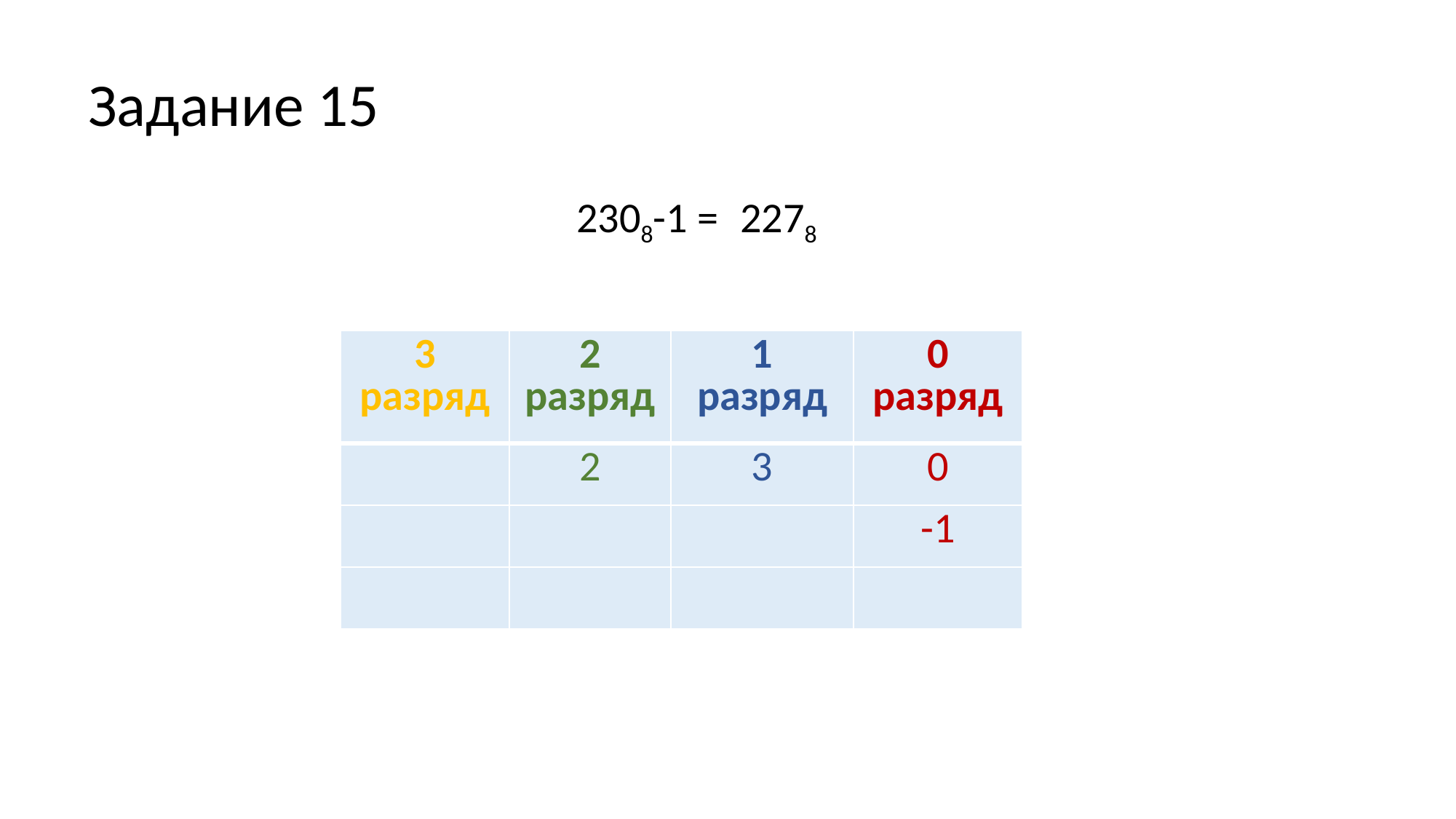

# Задание 15
2308-1 =
2278
| 3 разряд | 2 разряд | 1 разряд | 0 разряд |
| --- | --- | --- | --- |
|  | 2 | 2 | 8 |
|  |  |  | -1 |
|  |  |  |  |
| 3 разряд | 2 разряд | 1 разряд | 0 разряд |
| --- | --- | --- | --- |
|  | 2 | 2 | 8 |
|  |  |  | -1 |
|  | 2 | 2 | 7 |
| 3 разряд | 2 разряд | 1 разряд | 0 разряд |
| --- | --- | --- | --- |
|  | 2 | 3 | 0 |
|  |  |  | -1 |
|  |  |  |  |